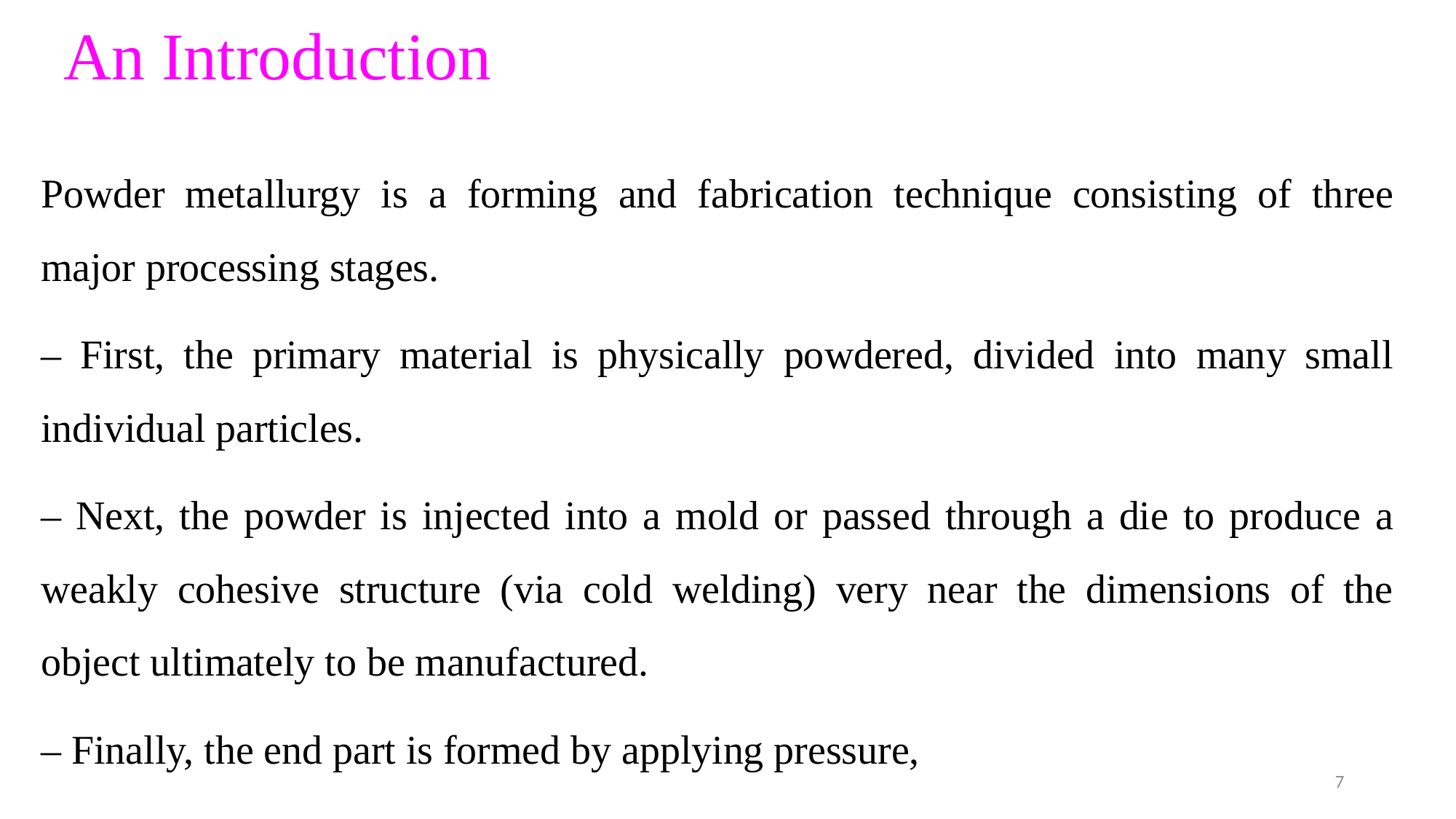

# An Introduction
Powder metallurgy is a forming and fabrication technique consisting of three major processing stages.
– First, the primary material is physically powdered, divided into many small individual particles.
– Next, the powder is injected into a mold or passed through a die to produce a weakly cohesive structure (via cold welding) very near the dimensions of the object ultimately to be manufactured.
– Finally, the end part is formed by applying pressure,

7